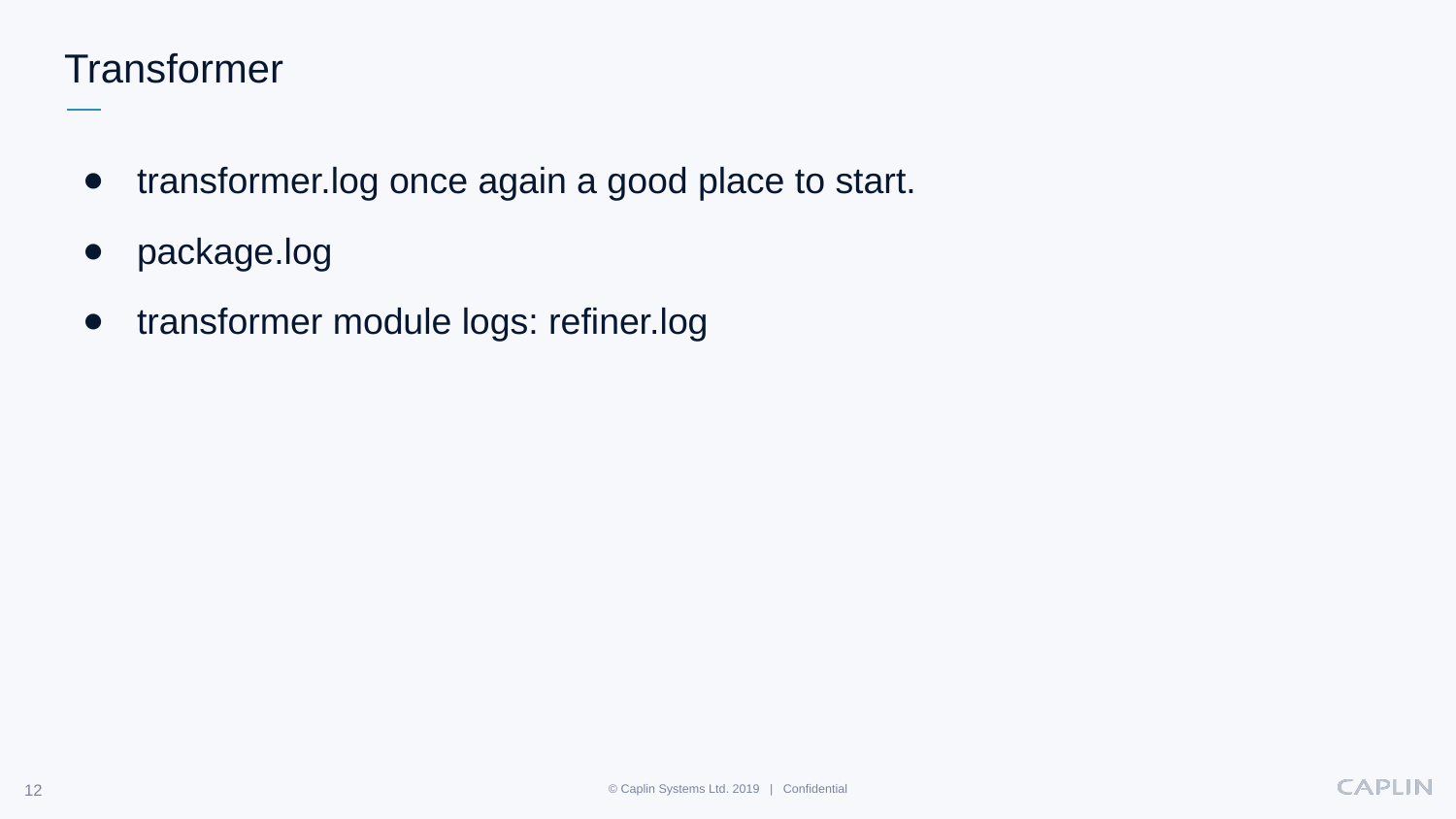

# Transformer
transformer.log once again a good place to start.
package.log
transformer module logs: refiner.log